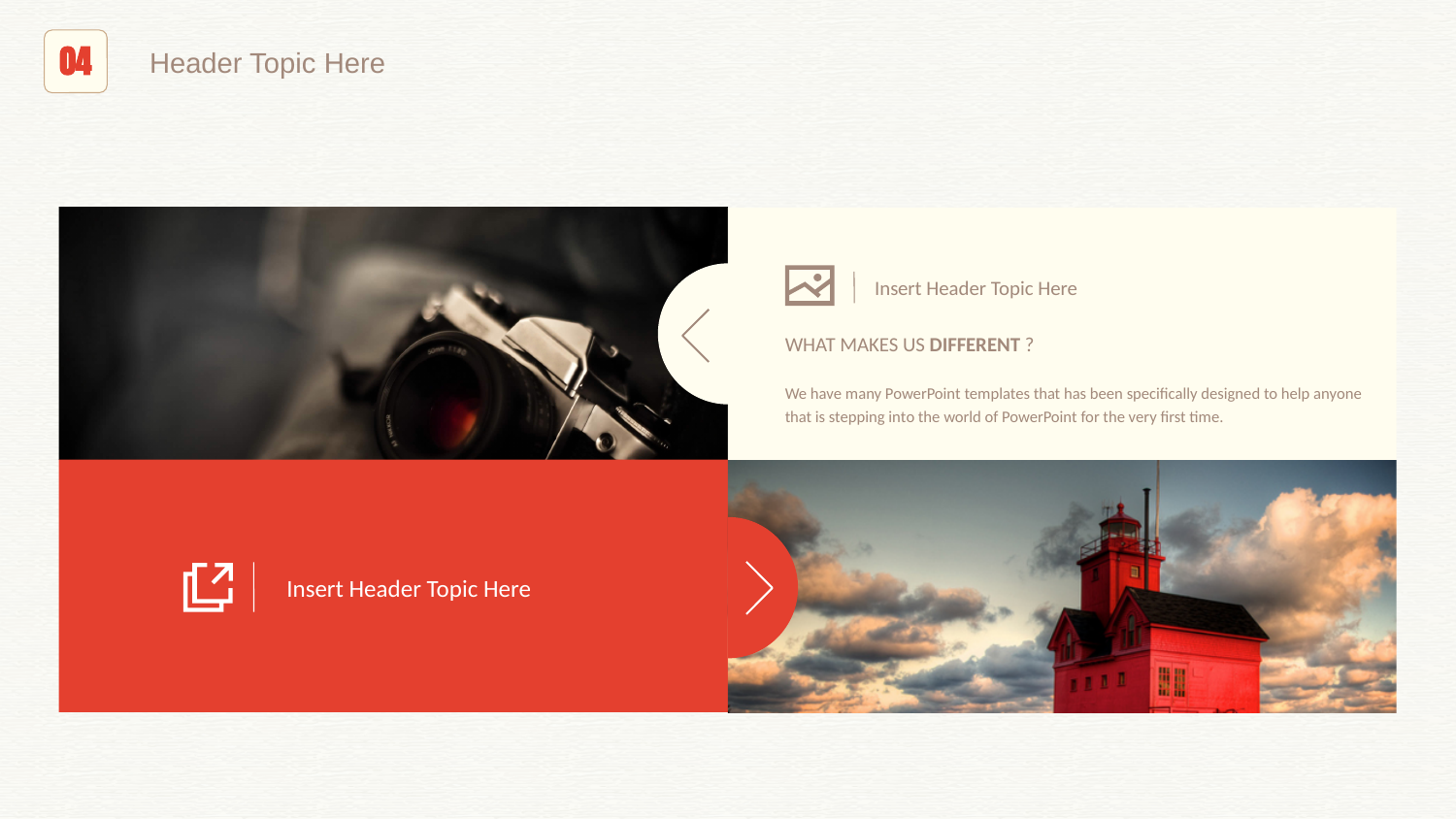

04
Header Topic Here

Insert Header Topic Here

WHAT MAKES US DIFFERENT ?

We have many PowerPoint templates that has been specifically designed to help anyone that is stepping into the world of PowerPoint for the very first time.

Insert Header Topic Here